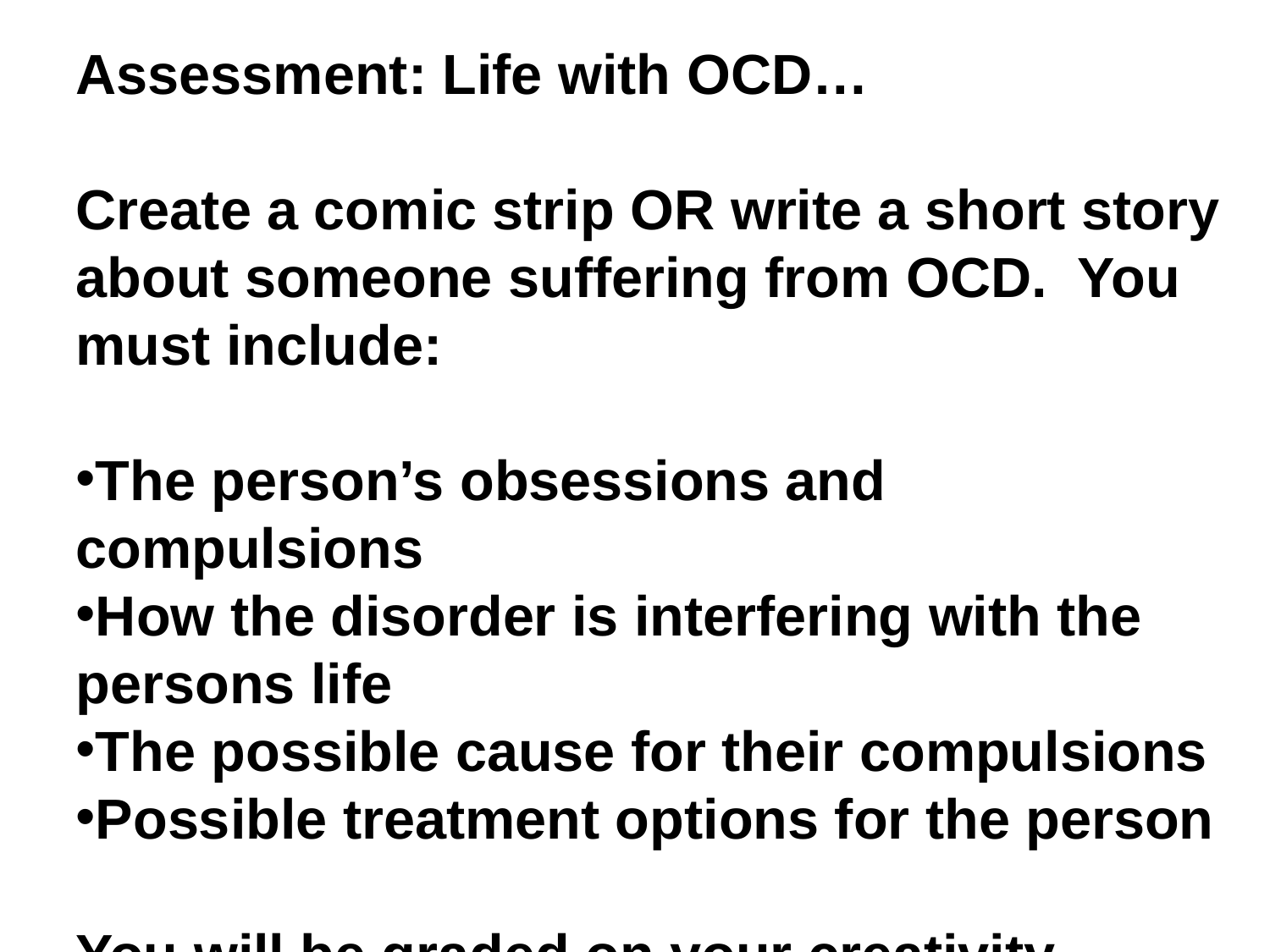

Assessment: Life with OCD…

Create a comic strip OR write a short story about someone suffering from OCD.  You must include:

The person’s obsessions and compulsions
How the disorder is interfering with the persons life
The possible cause for their compulsions
Possible treatment options for the person

You will be graded on your creativity, effort and proper use of class time. This assignment is worth TEN points.